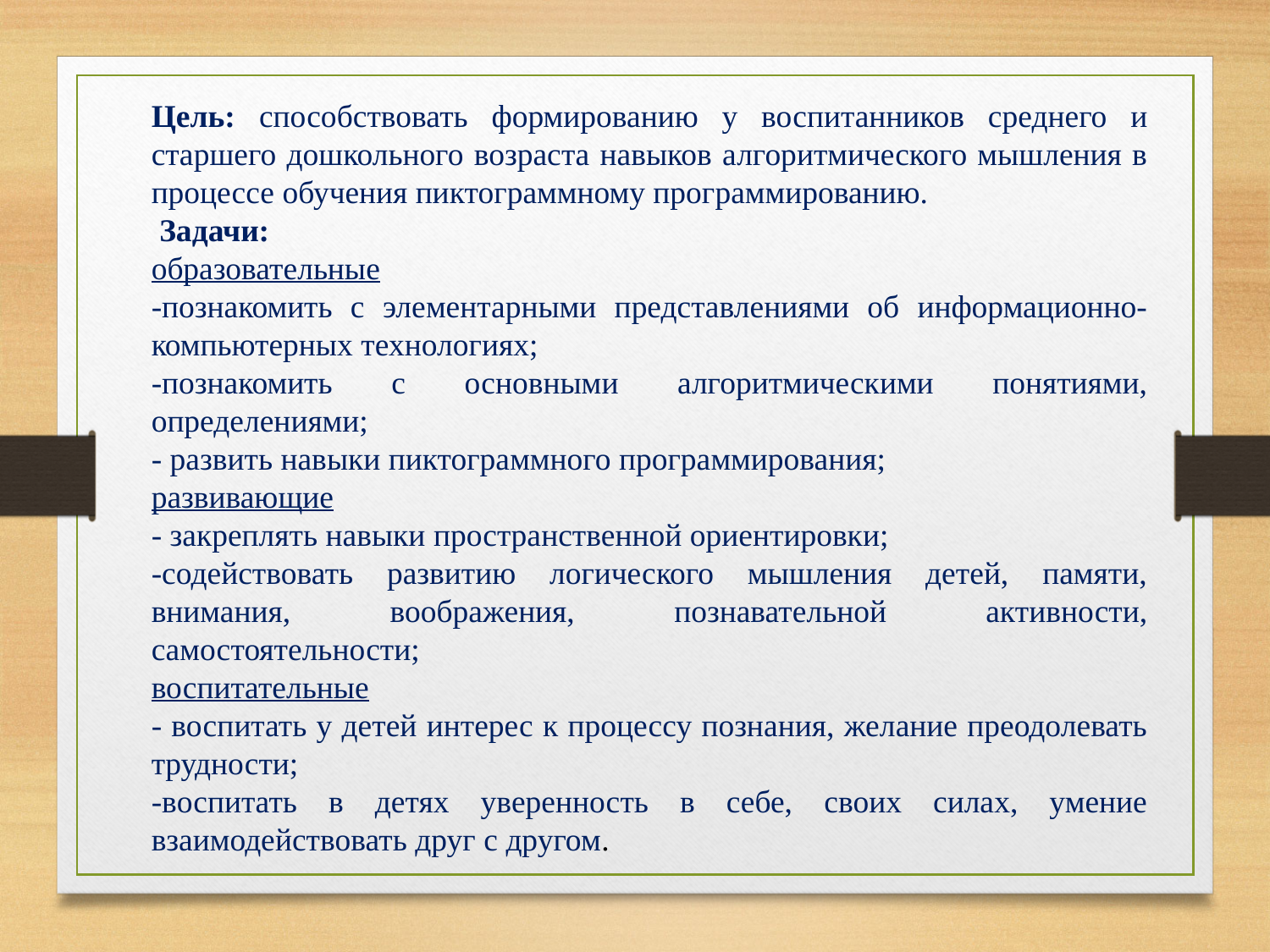

Цель: способствовать формированию у воспитанников среднего и старшего дошкольного возраста навыков алгоритмического мышления в процессе обучения пиктограммному программированию.
 Задачи:
образовательные
-познакомить с элементарными представлениями об информационно-компьютерных технологиях;
-познакомить с основными алгоритмическими понятиями, определениями;
- развить навыки пиктограммного программирования;
развивающие
- закреплять навыки пространственной ориентировки;
-содействовать развитию логического мышления детей, памяти, внимания, воображения, познавательной активности, самостоятельности;
воспитательные
- воспитать у детей интерес к процессу познания, желание преодолевать трудности;
-воспитать в детях уверенность в себе, своих силах, умение взаимодействовать друг с другом.